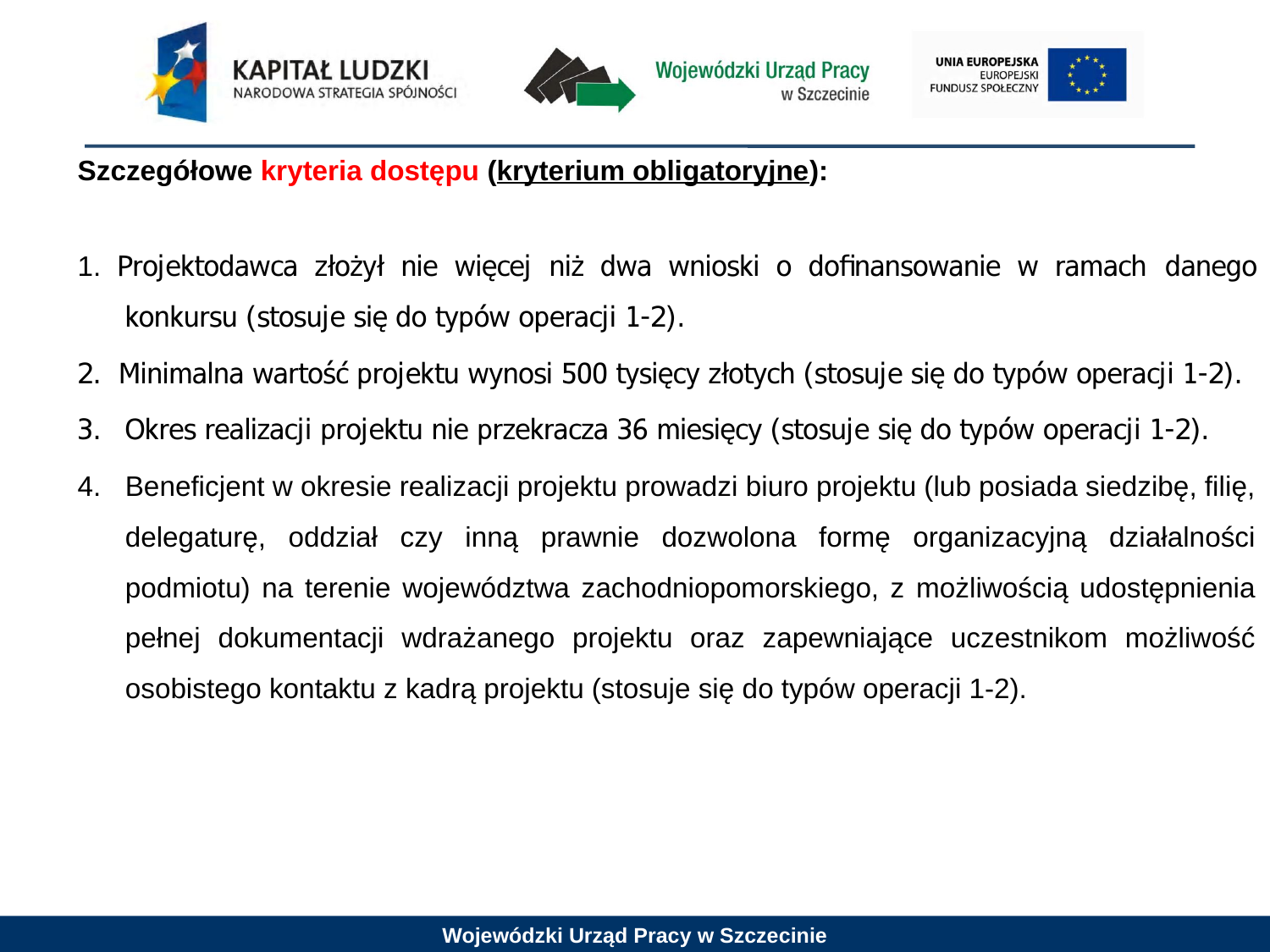

Szczegółowe kryteria dostępu (kryterium obligatoryjne):

1. Projektodawca złożył nie więcej niż dwa wnioski o dofinansowanie w ramach danego konkursu (stosuje się do typów operacji 1-2).
2.  Minimalna wartość projektu wynosi 500 tysięcy złotych (stosuje się do typów operacji 1-2).
3.	Okres realizacji projektu nie przekracza 36 miesięcy (stosuje się do typów operacji 1-2).
4.	Beneficjent w okresie realizacji projektu prowadzi biuro projektu (lub posiada siedzibę, filię, delegaturę, oddział czy inną prawnie dozwolona formę organizacyjną działalności podmiotu) na terenie województwa zachodniopomorskiego, z możliwością udostępnienia pełnej dokumentacji wdrażanego projektu oraz zapewniające uczestnikom możliwość osobistego kontaktu z kadrą projektu (stosuje się do typów operacji 1-2).